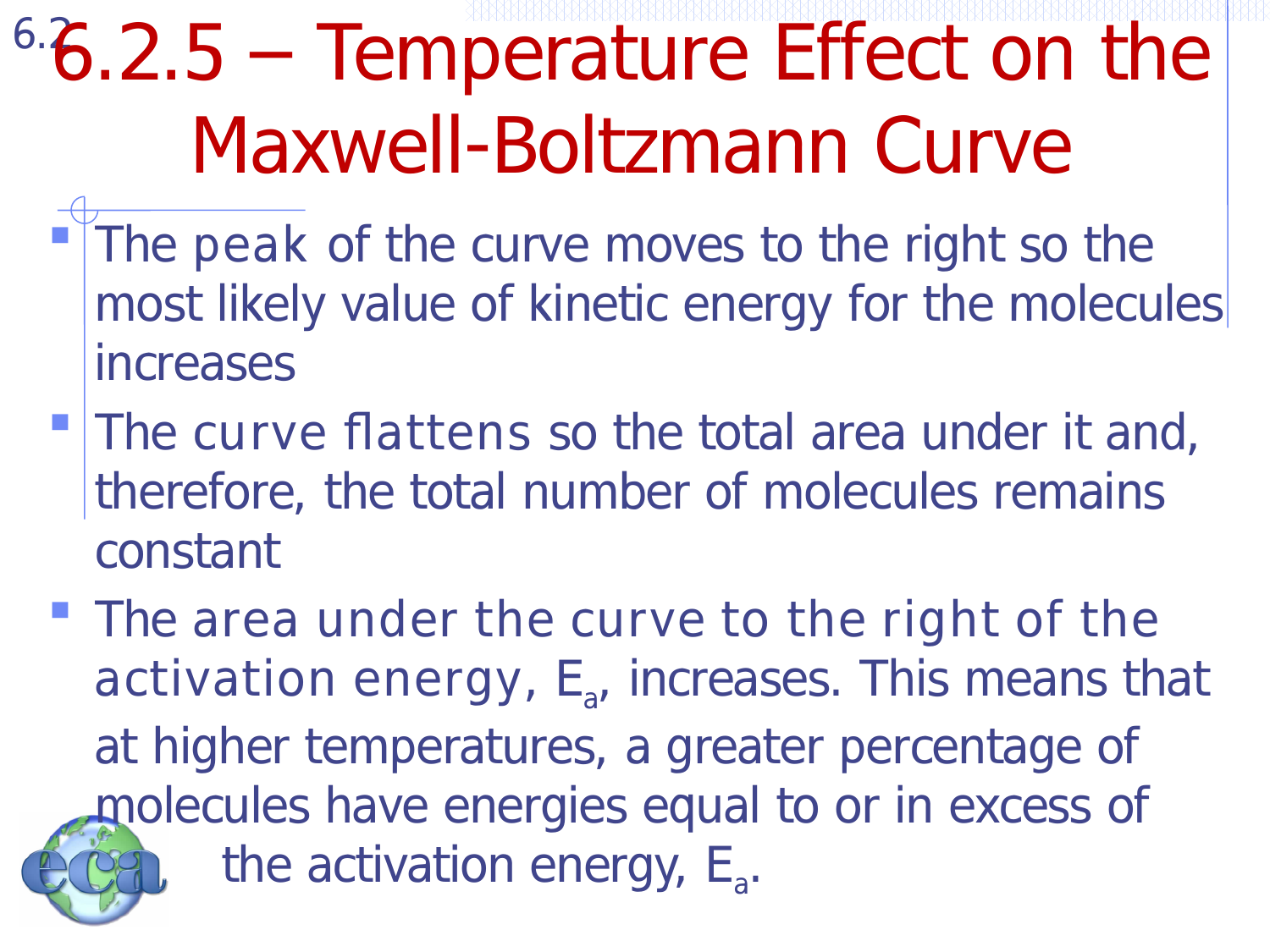

# 6.2.5 – Temperature Effect on the Maxwell-Boltzmann Curve
The peak of the curve moves to the right so the most likely value of kinetic energy for the molecules increases
The curve flattens so the total area under it and, therefore, the total number of molecules remains constant
The area under the curve to the right of the activation energy, Ea, increases. This means that at higher temperatures, a greater percentage of molecules have energies equal to or in excess of 	the activation energy, Ea.